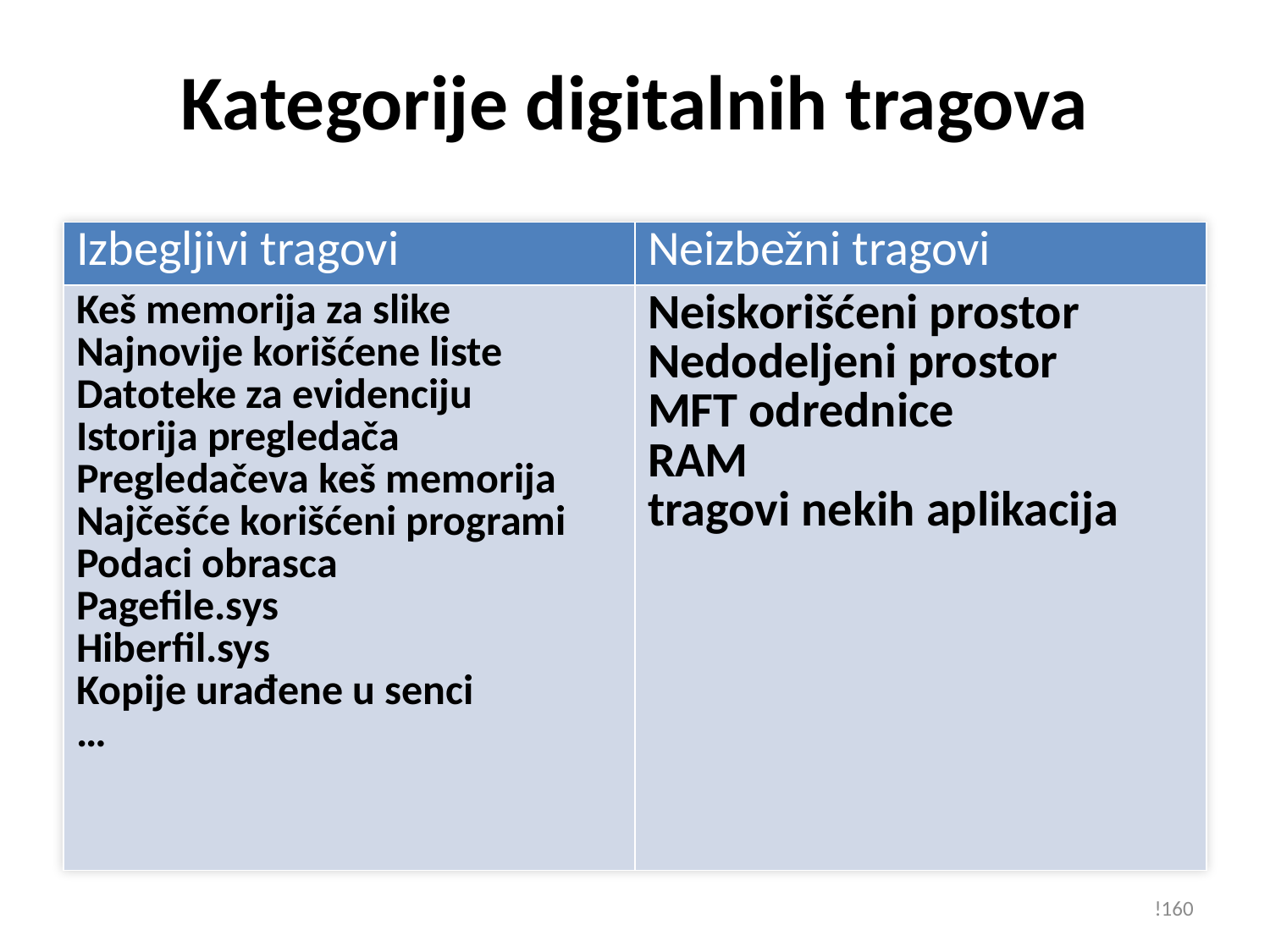

# Kategorije digitalnih tragova
| Izbegljivi tragovi | Neizbežni tragovi |
| --- | --- |
| Keš memorija za slike Najnovije korišćene liste Datoteke za evidenciju Istorija pregledača Pregledačeva keš memorija Najčešće korišćeni programi Podaci obrasca Pagefile.sys Hiberfil.sys Kopije urađene u senci … | Neiskorišćeni prostor Nedodeljeni prostor MFT odrednice RAM tragovi nekih aplikacija |
!160